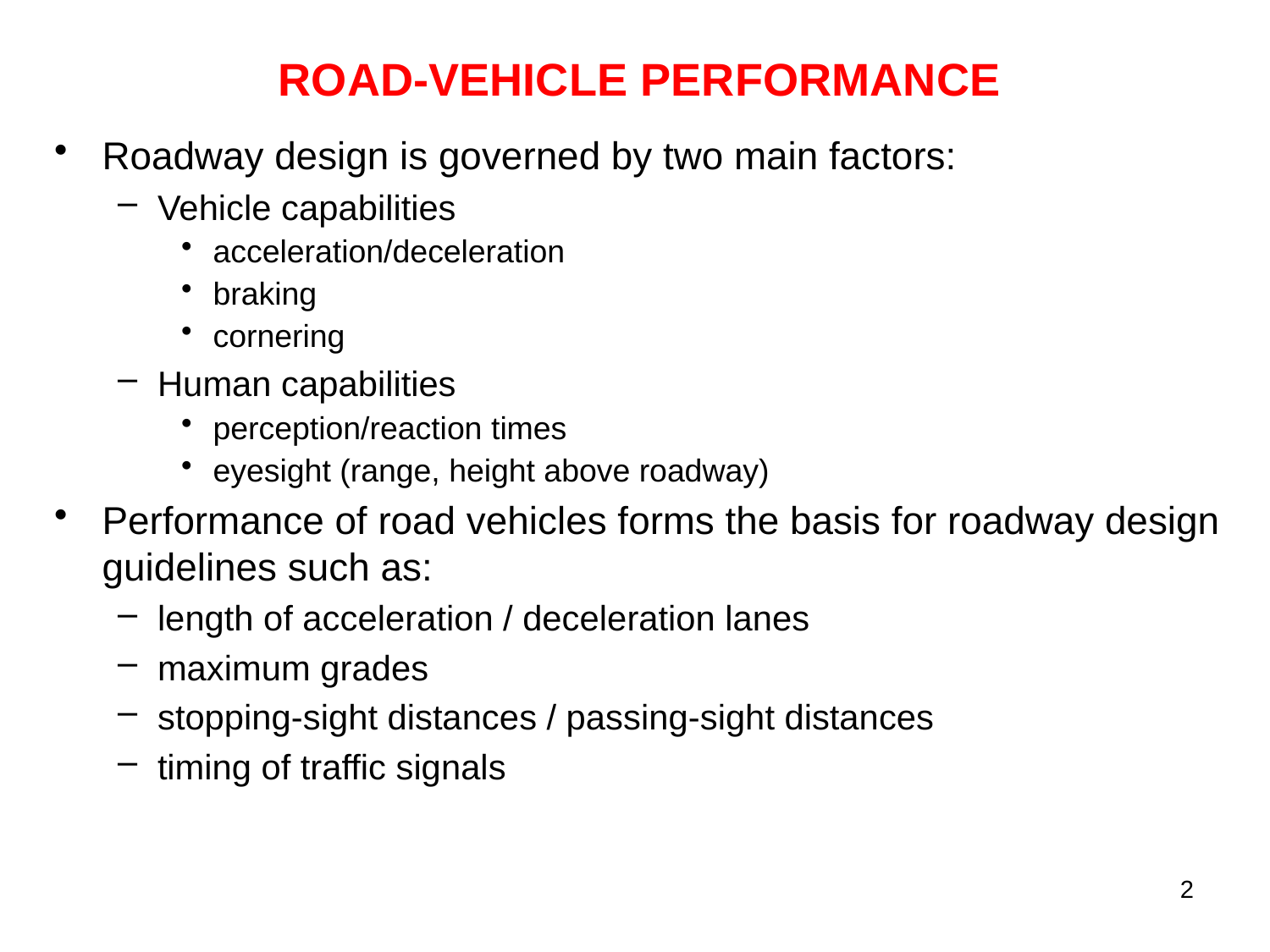

ROAD-VEHICLE PERFORMANCE
Roadway design is governed by two main factors:
Vehicle capabilities
acceleration/deceleration
braking
cornering
Human capabilities
perception/reaction times
eyesight (range, height above roadway)
Performance of road vehicles forms the basis for roadway design guidelines such as:
length of acceleration / deceleration lanes
maximum grades
stopping-sight distances / passing-sight distances
timing of traffic signals

2